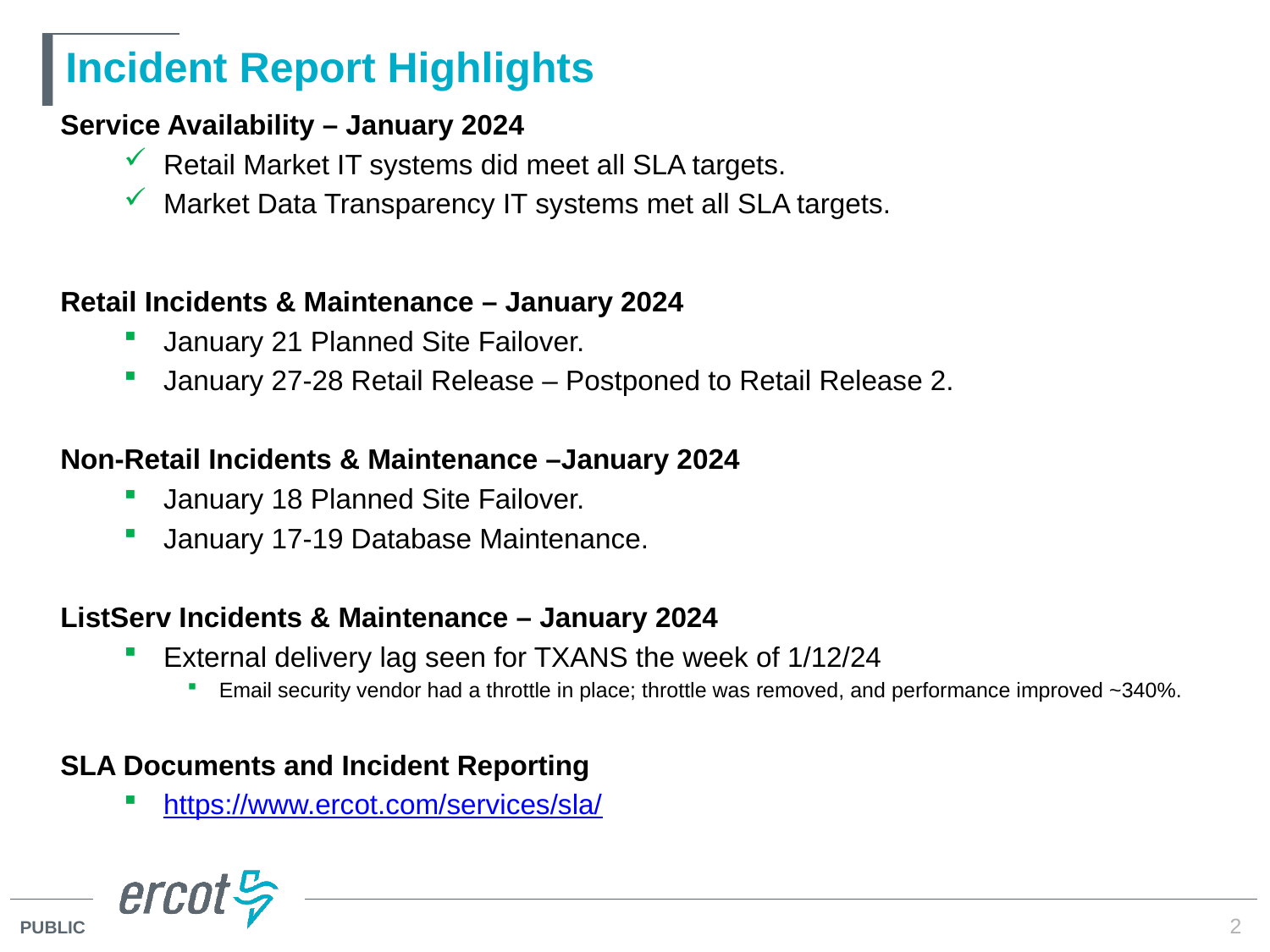

# Incident Report Highlights
Service Availability – January 2024
Retail Market IT systems did meet all SLA targets.
Market Data Transparency IT systems met all SLA targets.

Retail Incidents & Maintenance – January 2024
January 21 Planned Site Failover.
January 27-28 Retail Release – Postponed to Retail Release 2.

Non-Retail Incidents & Maintenance –January 2024
January 18 Planned Site Failover.
January 17-19 Database Maintenance.

ListServ Incidents & Maintenance – January 2024
External delivery lag seen for TXANS the week of 1/12/24
Email security vendor had a throttle in place; throttle was removed, and performance improved ~340%.

SLA Documents and Incident Reporting
https://www.ercot.com/services/sla/

2